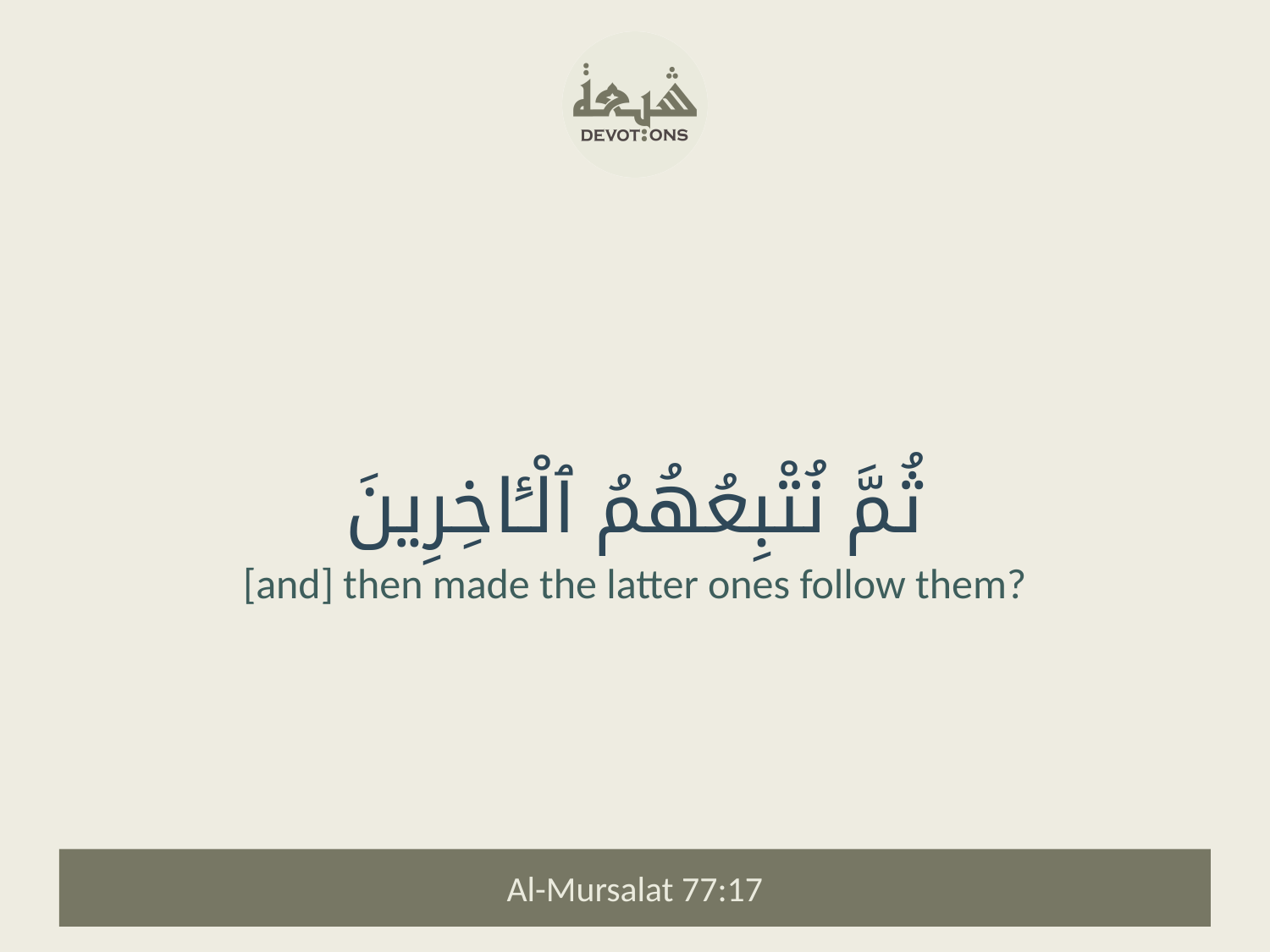

ثُمَّ نُتْبِعُهُمُ ٱلْـَٔاخِرِينَ
[and] then made the latter ones follow them?
Al-Mursalat 77:17